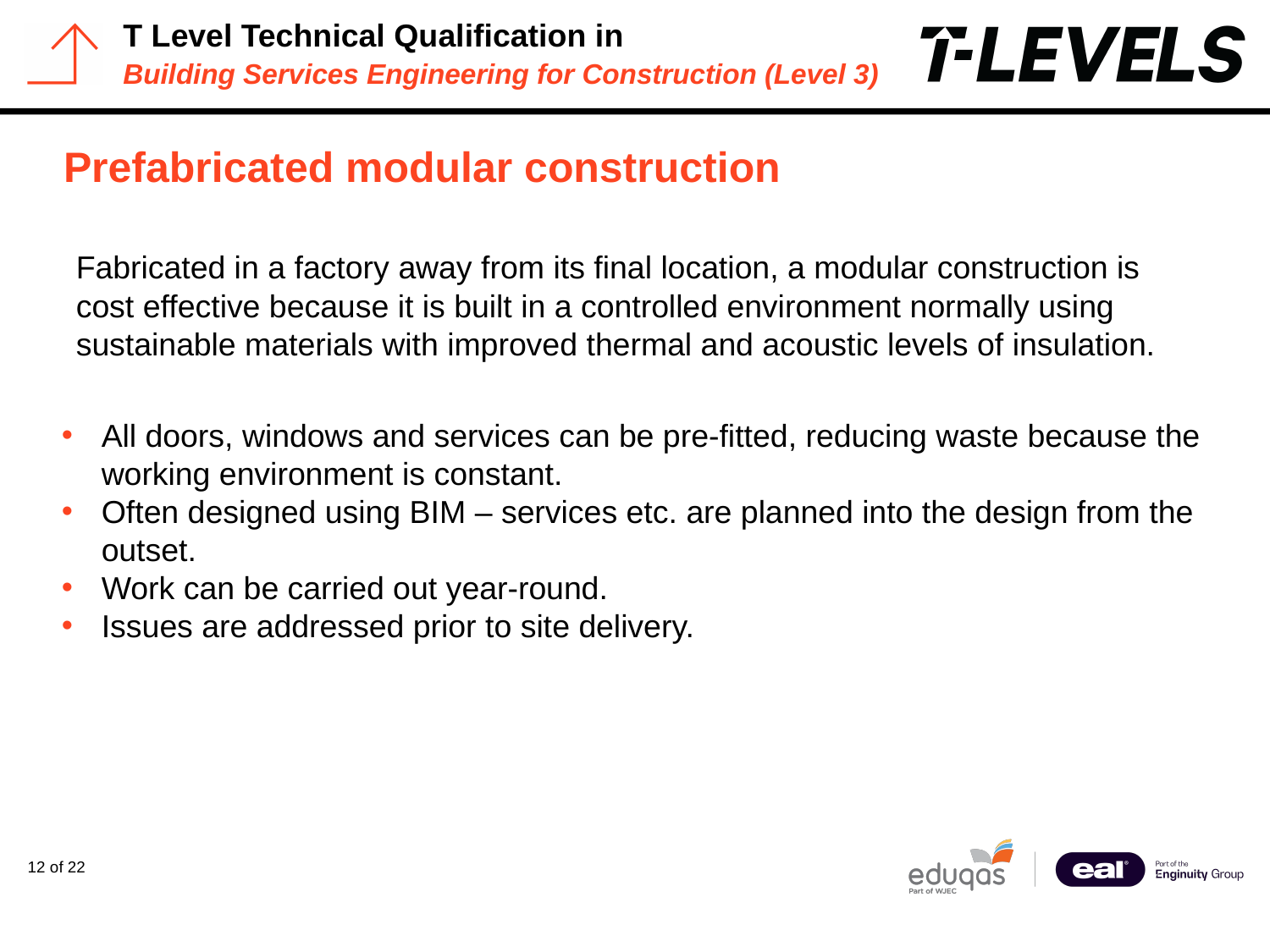

# Prefabricated modular construction
Fabricated in a factory away from its final location, a modular construction is cost effective because it is built in a controlled environment normally using sustainable materials with improved thermal and acoustic levels of insulation.

All doors, windows and services can be pre-fitted, reducing waste because the working environment is constant.
Often designed using BIM – services etc. are planned into the design from the outset.
Work can be carried out year-round.
Issues are addressed prior to site delivery.